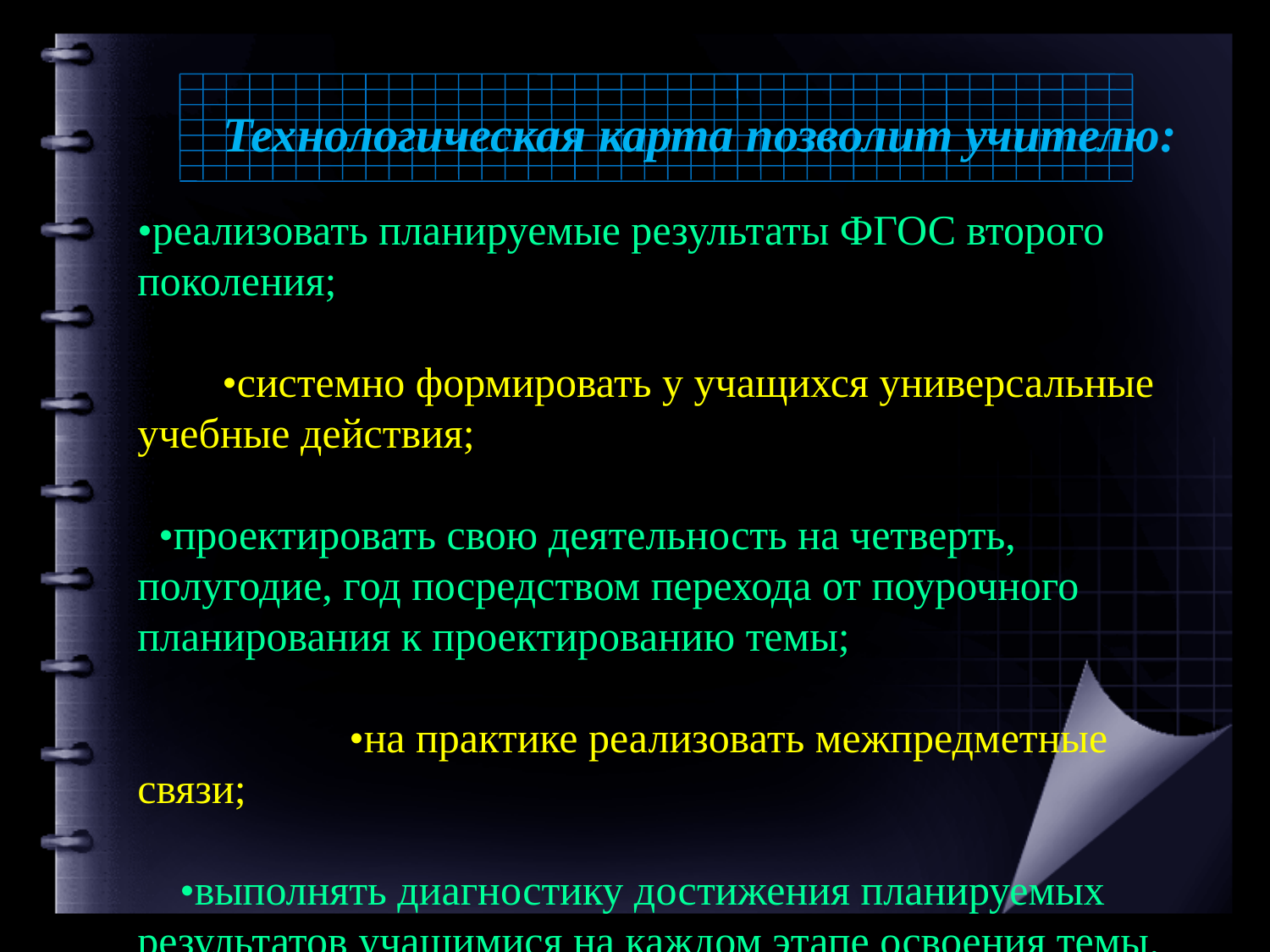

Технологическая карта позволит учителю:
•реализовать планируемые результаты ФГОС второго поколения;
                                                                                                              •системно формировать у учащихся универсальные учебные действия;
                                                                                                        •проектировать свою деятельность на четверть, полугодие, год посредством перехода от поурочного планирования к проектированию темы;
                                                                                                                          •на практике реализовать межпредметные связи;
                                                                                                          •выполнять диагностику достижения планируемых результатов учащимися на каждом этапе освоения темы.